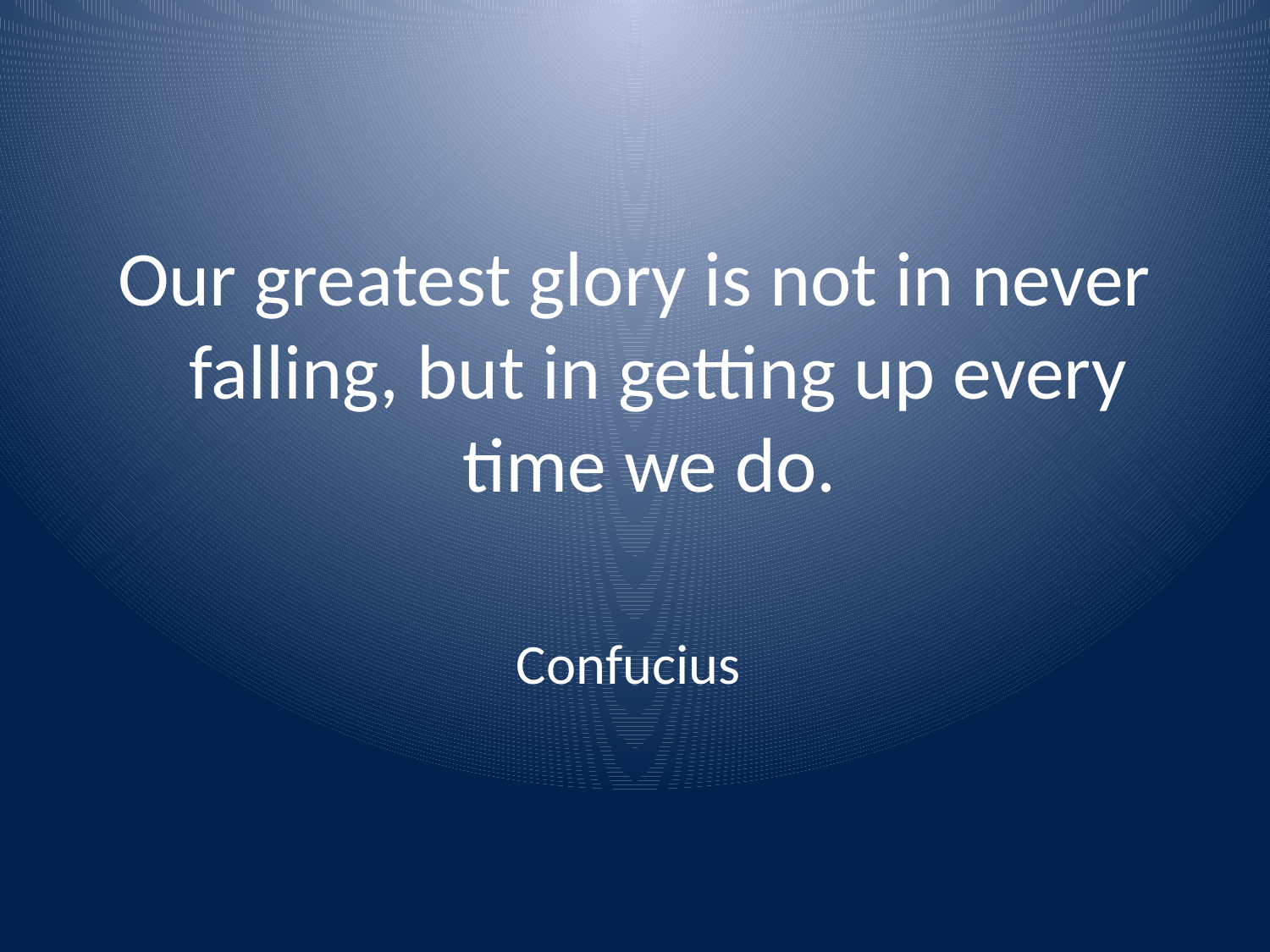

Our greatest glory is not in never falling, but in getting up every time we do.

Confucius